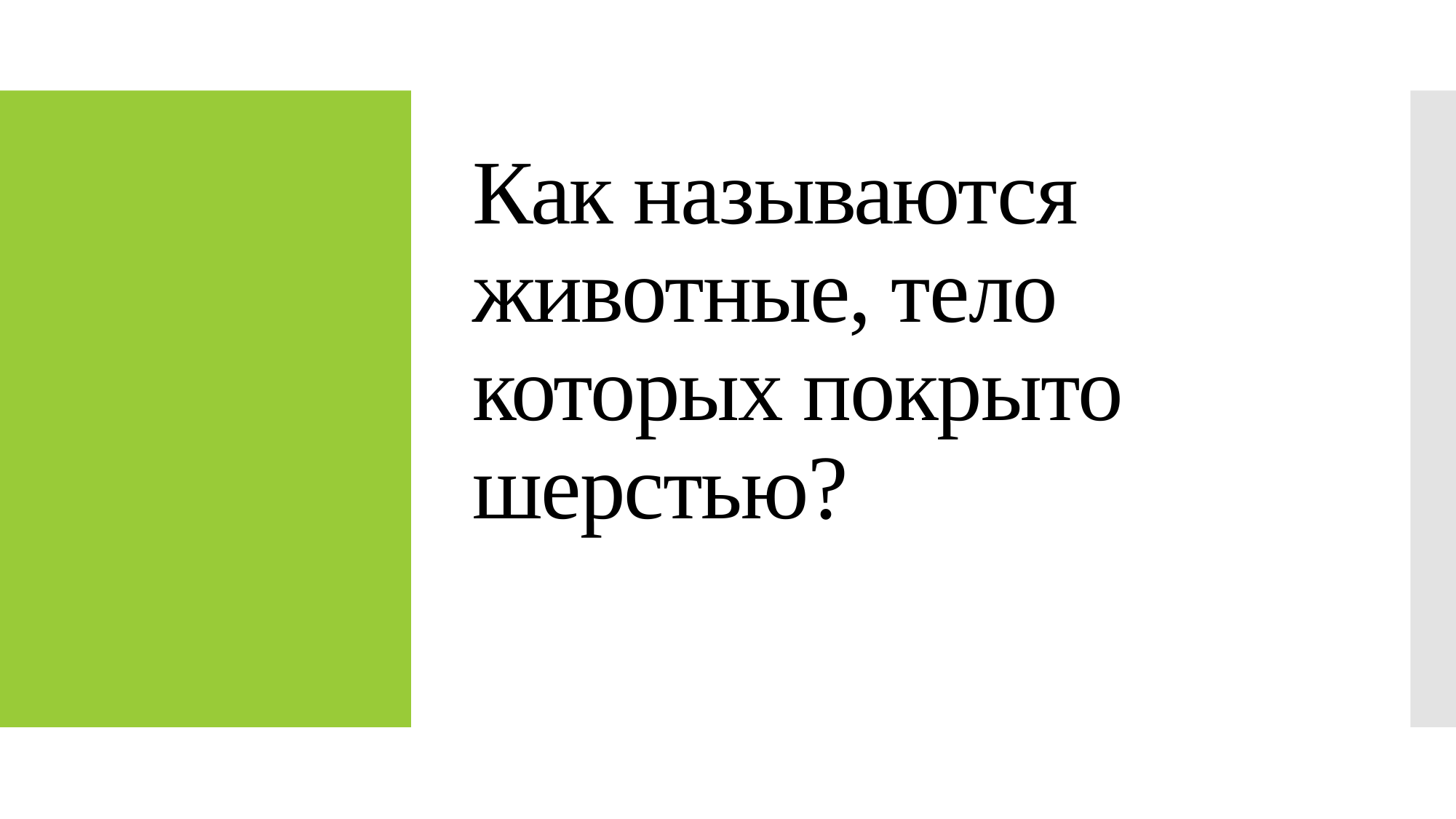

# Как называются животные, тело которых покрыто шерстью?